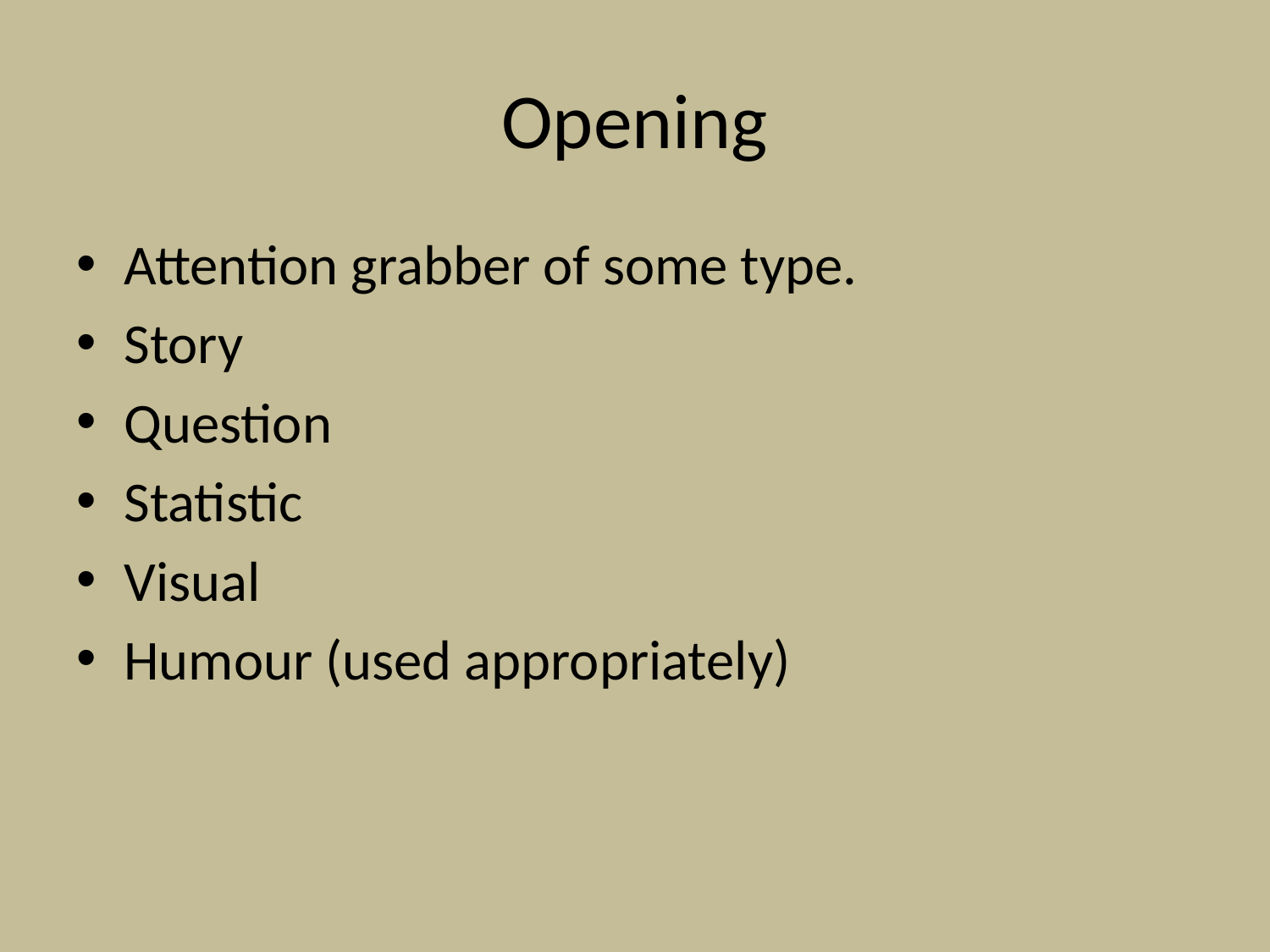

# Opening
Attention grabber of some type.
Story
Question
Statistic
Visual
Humour (used appropriately)